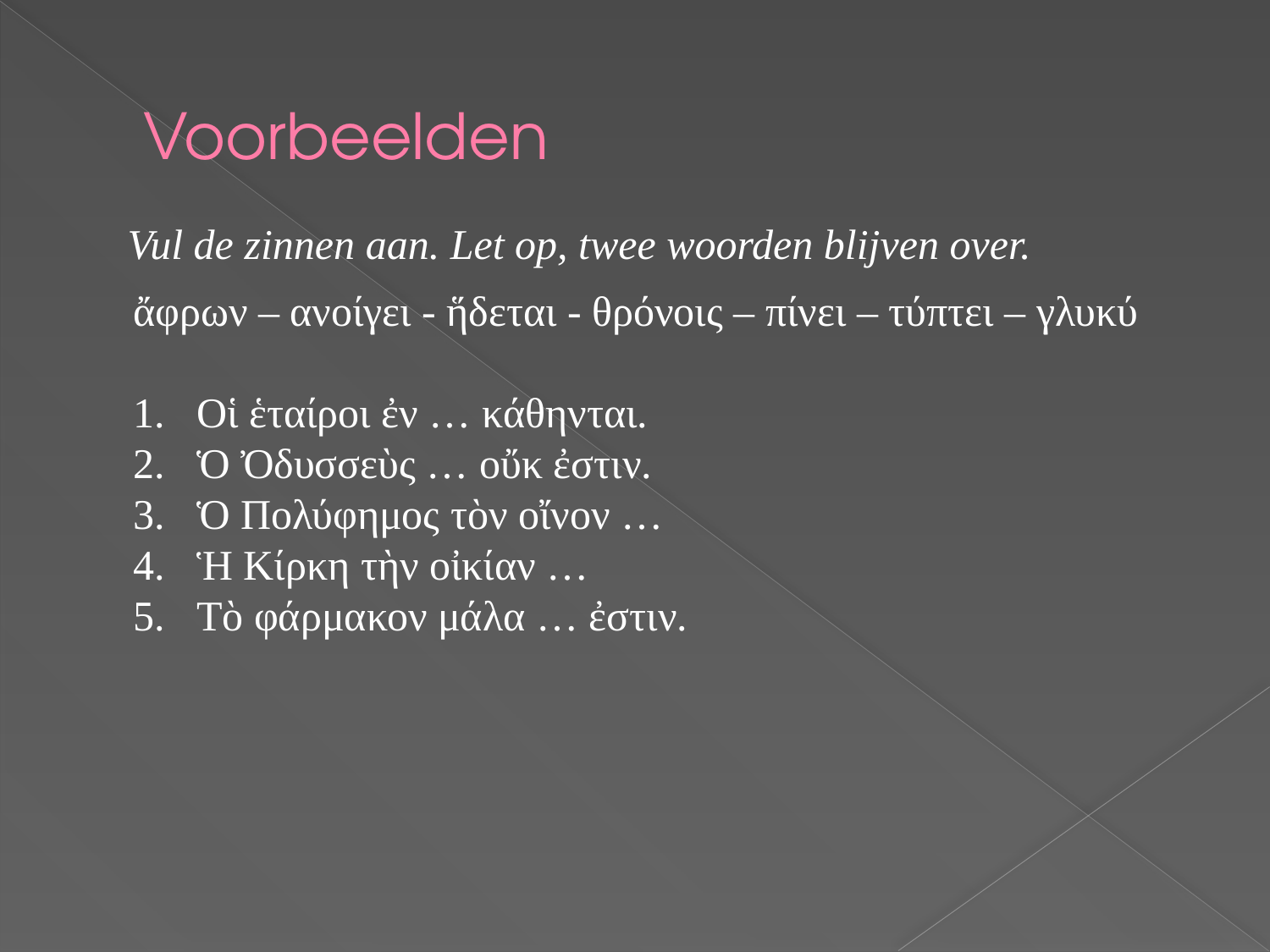

# Voorbeelden
Vul de zinnen aan. Let op, twee woorden blijven over.

ἄφρων – ανοίγει - ἥδεται - θρόνοις – πίνει – τύπτει – γλυκύ

Οἱ ἑταίροι ἐν … κάθηνται.
Ὁ Ὀδυσσεὺς … οὔκ ἐστιν.
Ὁ Πολύφημος τὸν οἴνον …
Ἡ Κίρκη τὴν οἰκίαν …
Τὸ φάρμακον μάλα … ἐστιν.